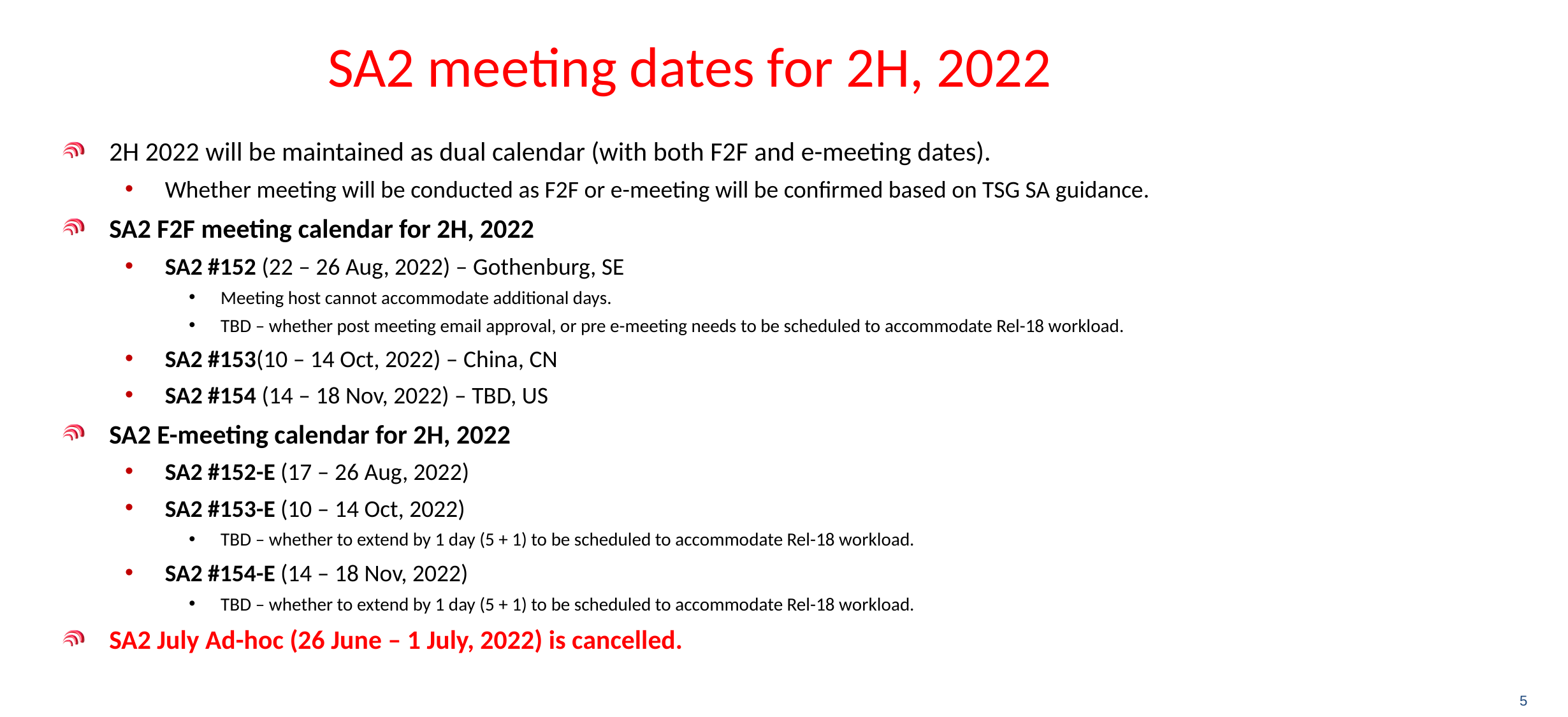

# SA2 meeting dates for 2H, 2022
2H 2022 will be maintained as dual calendar (with both F2F and e-meeting dates).
Whether meeting will be conducted as F2F or e-meeting will be confirmed based on TSG SA guidance.
SA2 F2F meeting calendar for 2H, 2022
SA2 #152 (22 – 26 Aug, 2022) – Gothenburg, SE
Meeting host cannot accommodate additional days.
TBD – whether post meeting email approval, or pre e-meeting needs to be scheduled to accommodate Rel-18 workload.
SA2 #153(10 – 14 Oct, 2022) – China, CN
SA2 #154 (14 – 18 Nov, 2022) – TBD, US
SA2 E-meeting calendar for 2H, 2022
SA2 #152-E (17 – 26 Aug, 2022)
SA2 #153-E (10 – 14 Oct, 2022)
TBD – whether to extend by 1 day (5 + 1) to be scheduled to accommodate Rel-18 workload.
SA2 #154-E (14 – 18 Nov, 2022)
TBD – whether to extend by 1 day (5 + 1) to be scheduled to accommodate Rel-18 workload.
SA2 July Ad-hoc (26 June – 1 July, 2022) is cancelled.